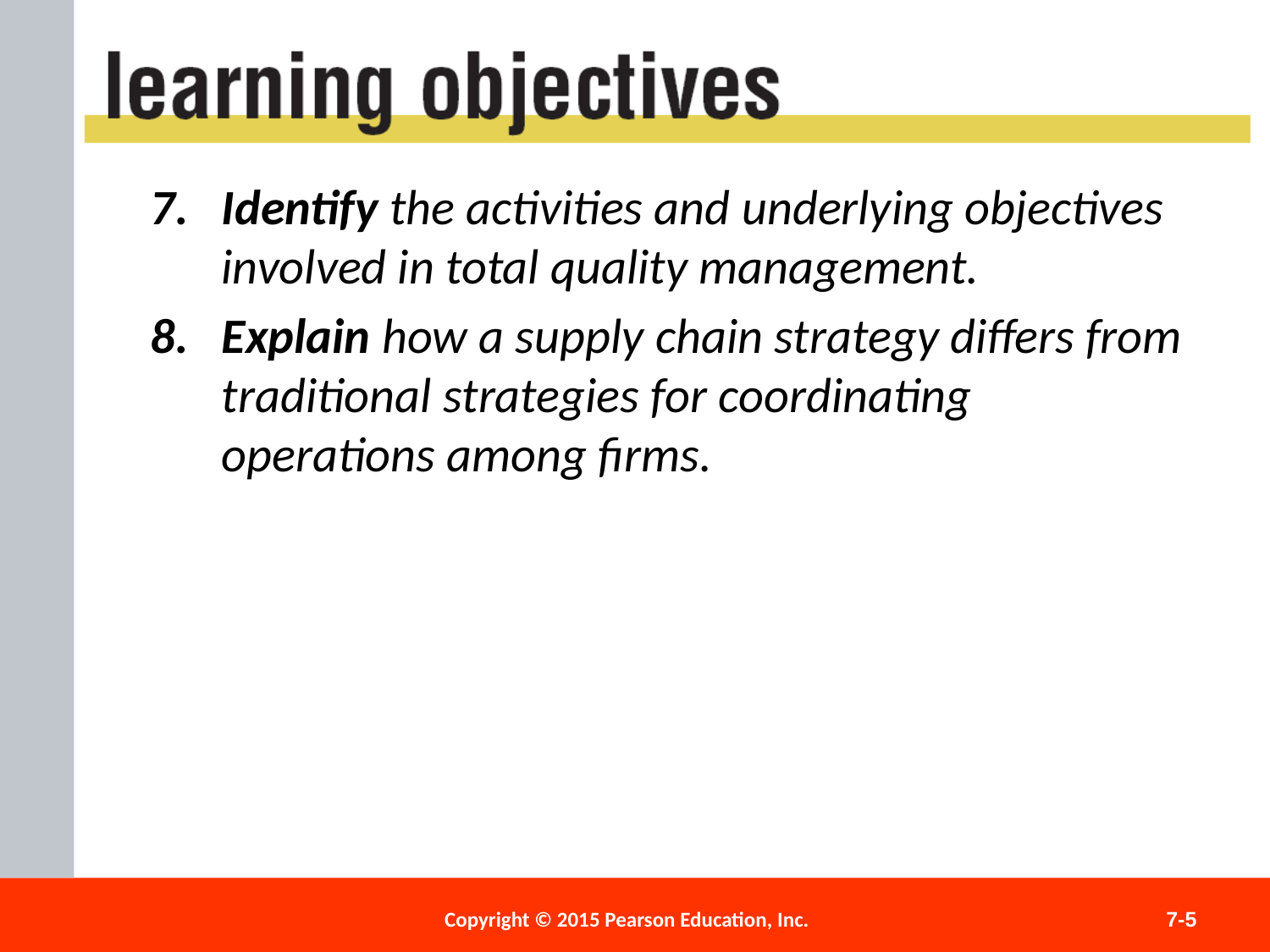

Identify the activities and underlying objectives involved in total quality management.
Explain how a supply chain strategy differs from traditional strategies for coordinating operations among firms.